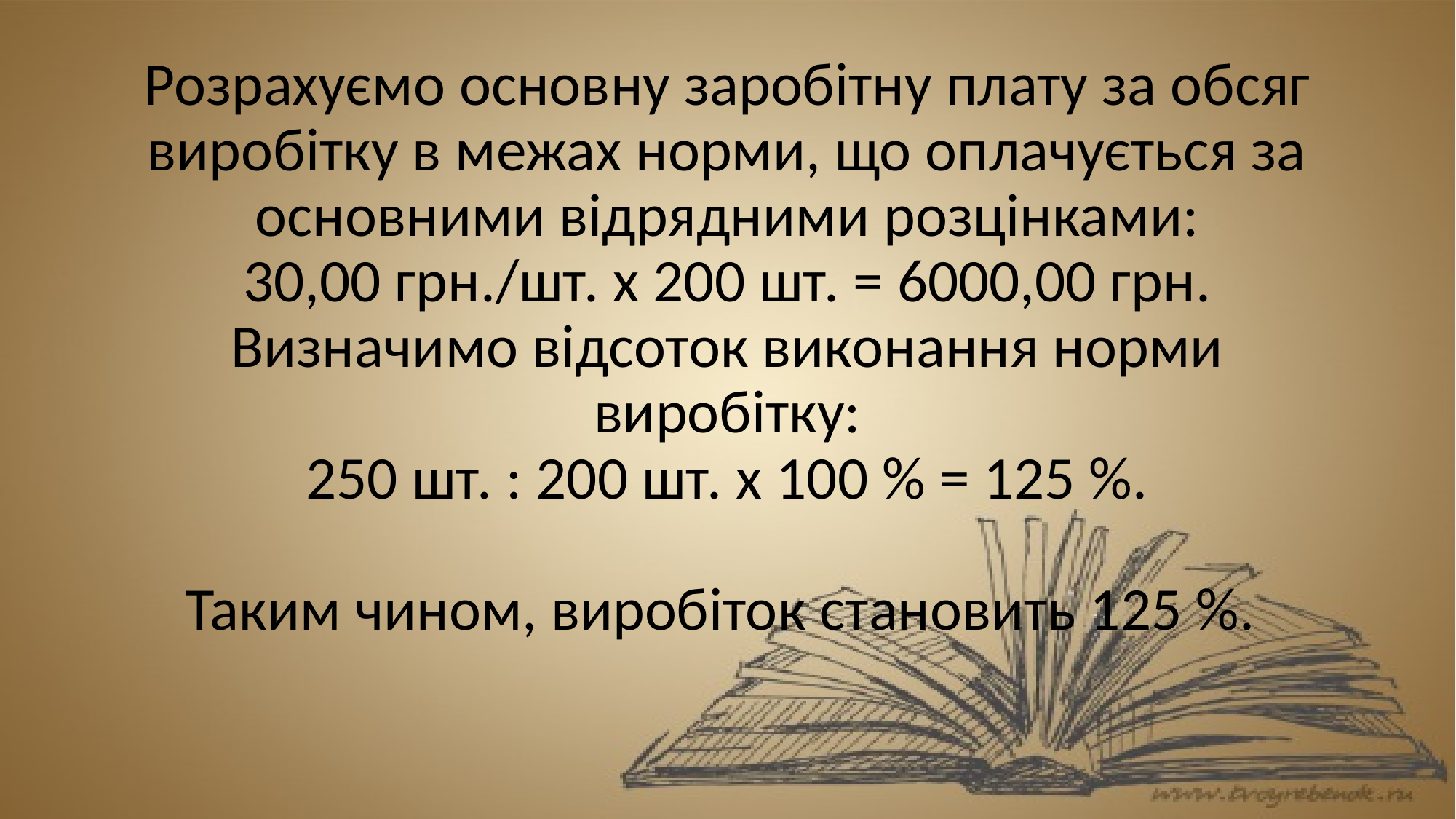

# Розрахуємо основну заробітну плату за обсяг виробітку в межах норми, що оплачується за основними відрядними розцінками: 30,00 грн./шт. х 200 шт. = 6000,00 грн. Визначимо відсоток виконання норми виробітку: 250 шт. : 200 шт. х 100 % = 125 %. Таким чином, виробіток становить 125 %.